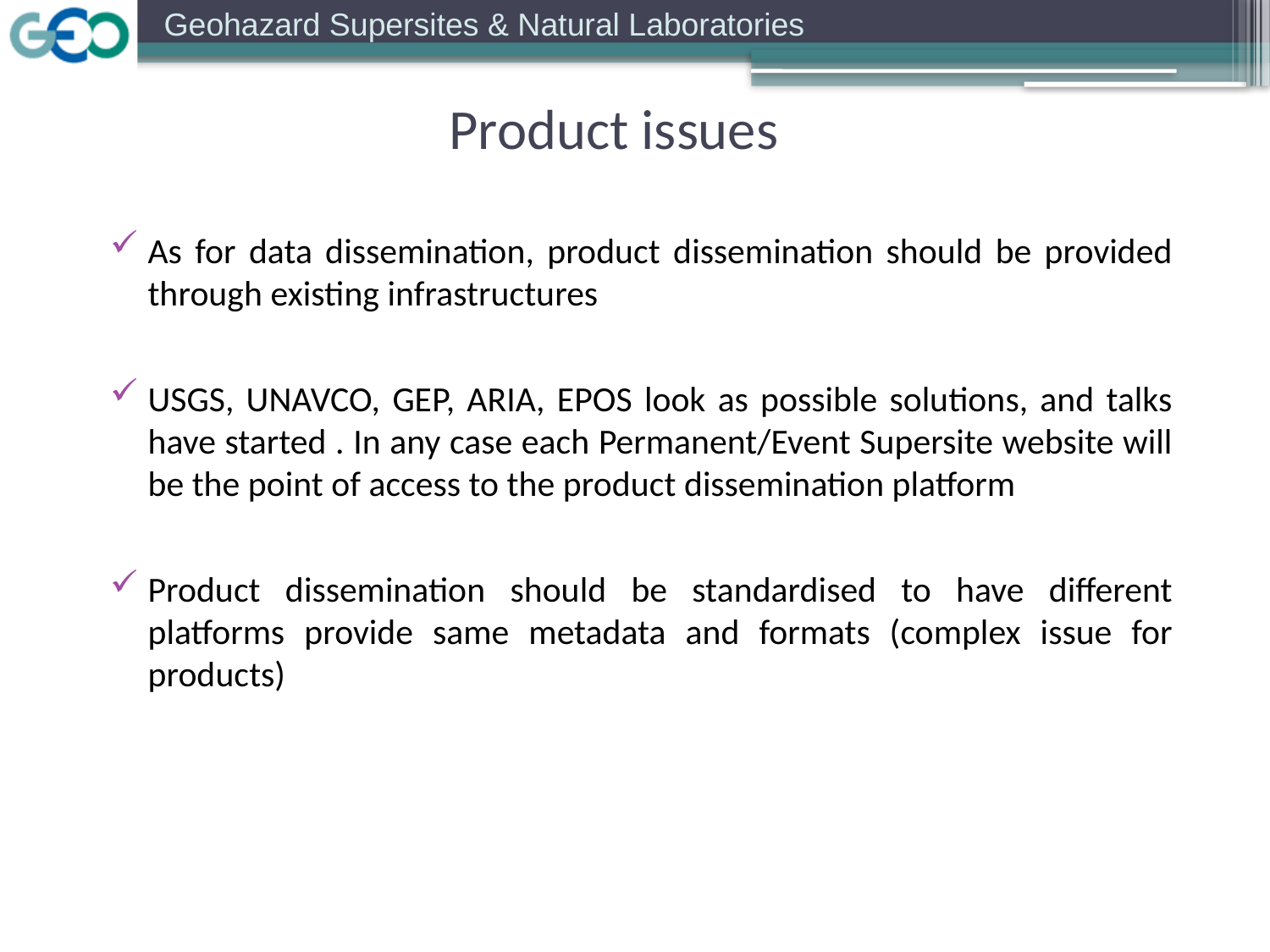

Product issues

As for data dissemination, product dissemination should be provided through existing infrastructures

USGS, UNAVCO, GEP, ARIA, EPOS look as possible solutions, and talks have started . In any case each Permanent/Event Supersite website will be the point of access to the product dissemination platform

Product dissemination should be standardised to have different platforms provide same metadata and formats (complex issue for products)